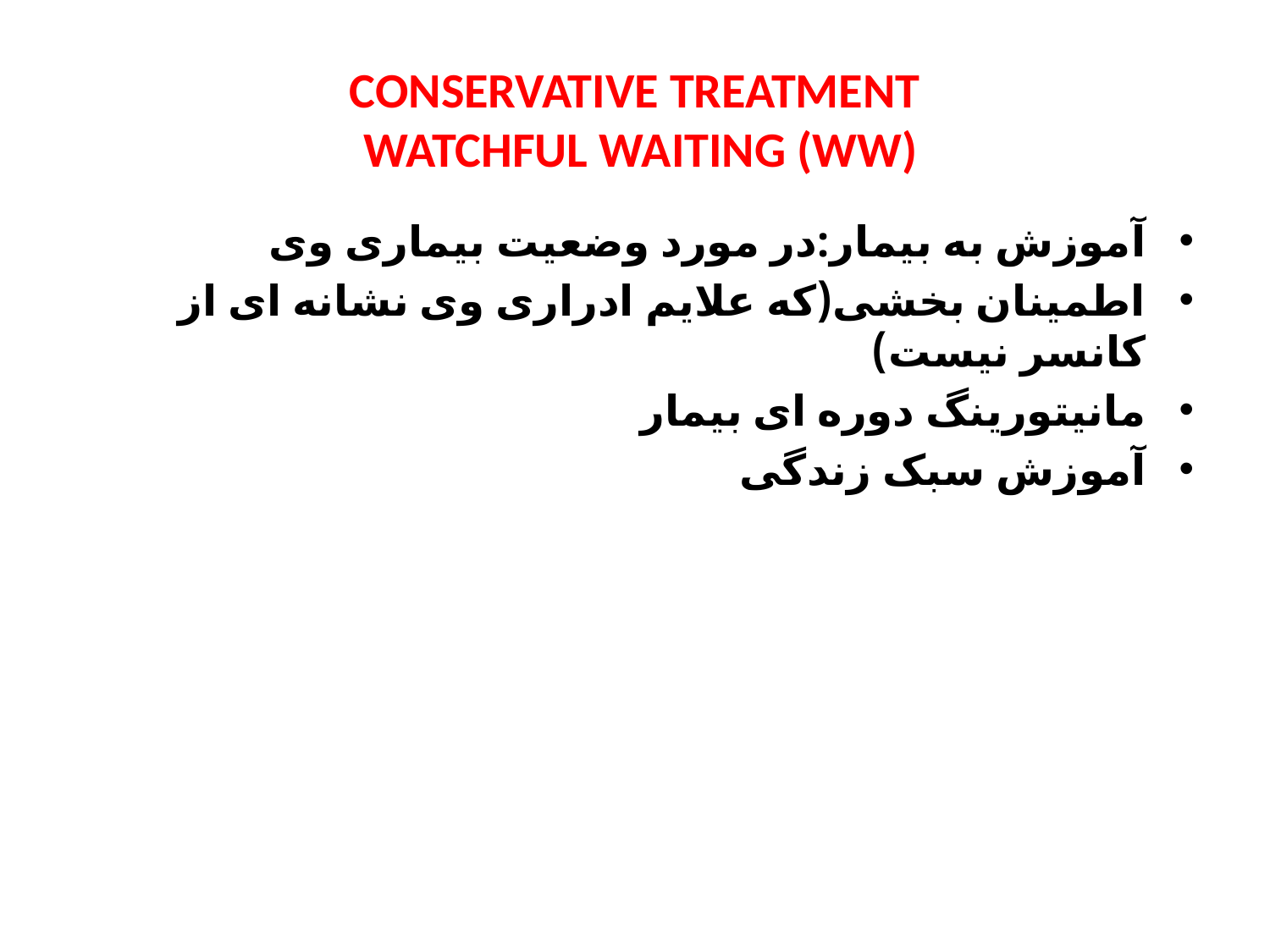

# CONSERVATIVE TREATMENT WATCHFUL WAITING (WW)
آموزش به بیمار:در مورد وضعیت بیماری وی
اطمینان بخشی(که علایم ادراری وی نشانه ای از کانسر نیست)
مانیتورینگ دوره ای بیمار
آموزش سبک زندگی